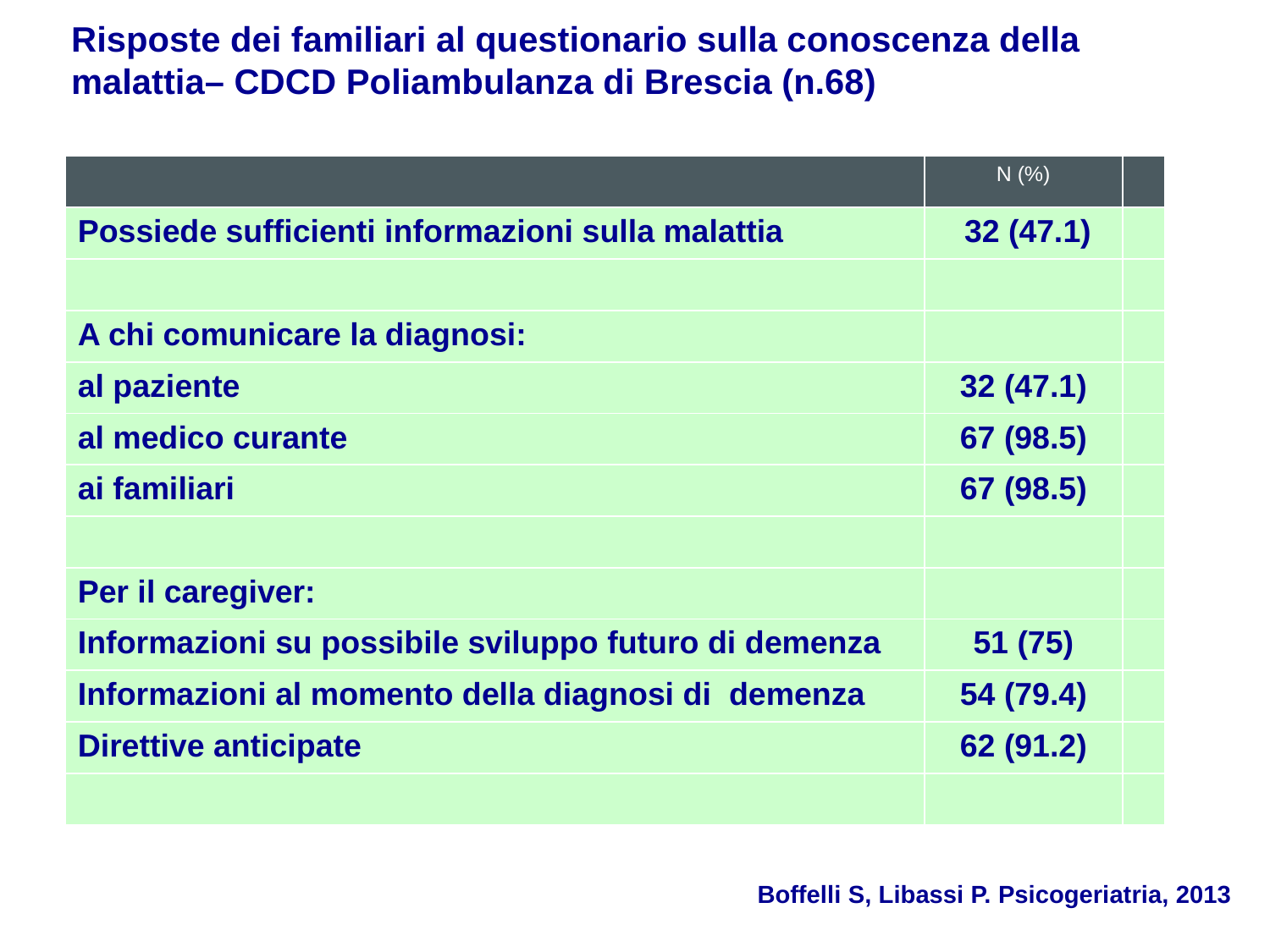

# Risposte dei familiari al questionario sulla conoscenza della malattia– CDCD Poliambulanza di Brescia (n.68)
|  | N (%) |  |
| --- | --- | --- |
| Possiede sufficienti informazioni sulla malattia | 32 (47.1) |  |
|  |  |  |
| A chi comunicare la diagnosi: |  |  |
| al paziente | 32 (47.1) |  |
| al medico curante | 67 (98.5) |  |
| ai familiari | 67 (98.5) |  |
|  |  |  |
| Per il caregiver: |  |  |
| Informazioni su possibile sviluppo futuro di demenza | 51 (75) |  |
| Informazioni al momento della diagnosi di demenza | 54 (79.4) |  |
| Direttive anticipate | 62 (91.2) |  |
|  |  |  |
Boffelli S, Libassi P. Psicogeriatria, 2013